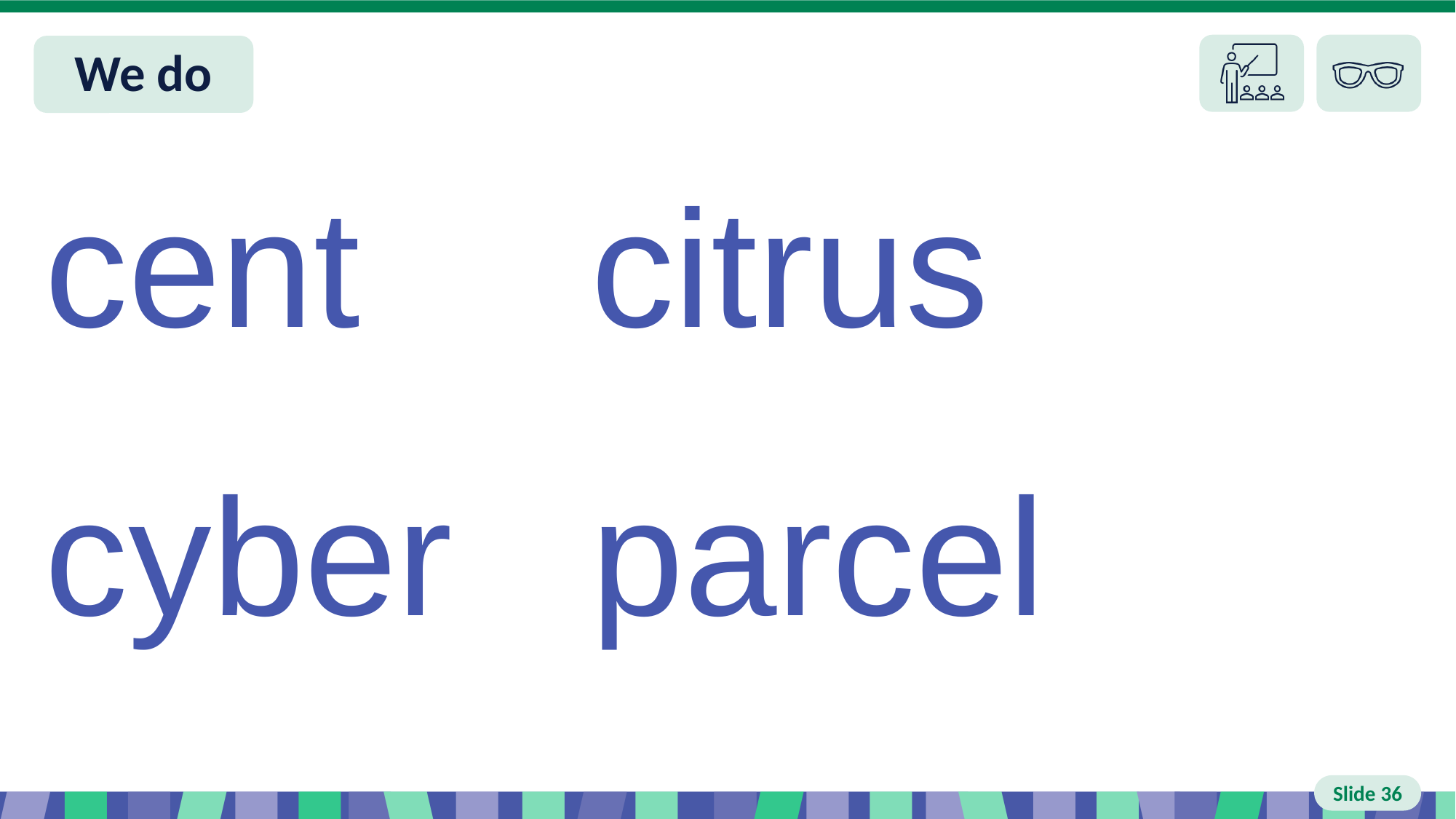

# Slide 36 We do
cent     citrus
cyber   parcel